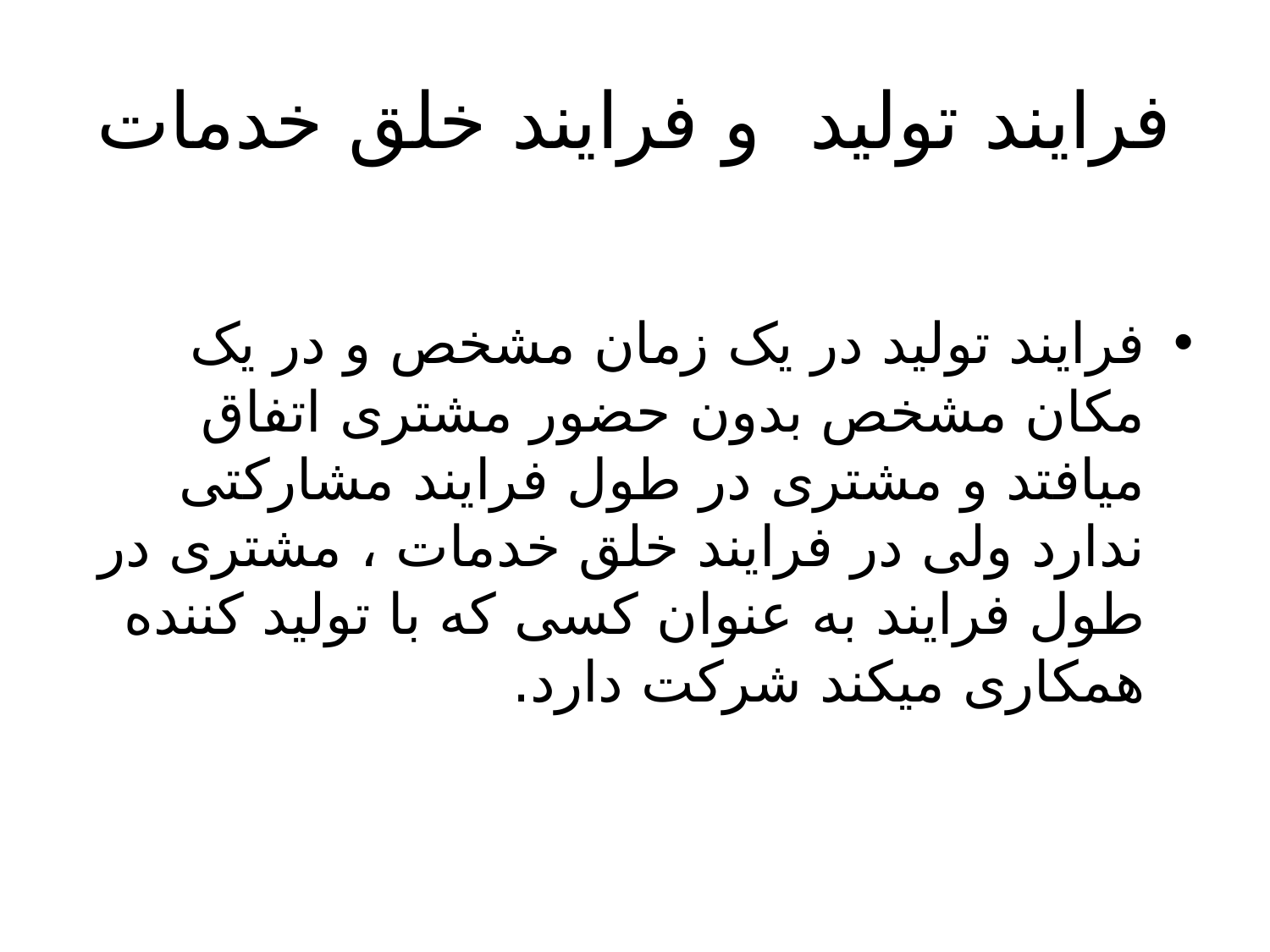

# فرایند تولید  و فرایند خلق خدمات

فرایند تولید در یک زمان مشخص و در یک مکان مشخص بدون حضور مشتری اتفاق میافتد و مشتری در طول فرایند مشارکتی ندارد ولی در فرایند خلق خدمات ، مشتری در طول فرایند به عنوان کسی که با تولید کننده همکاری میکند شرکت دارد.